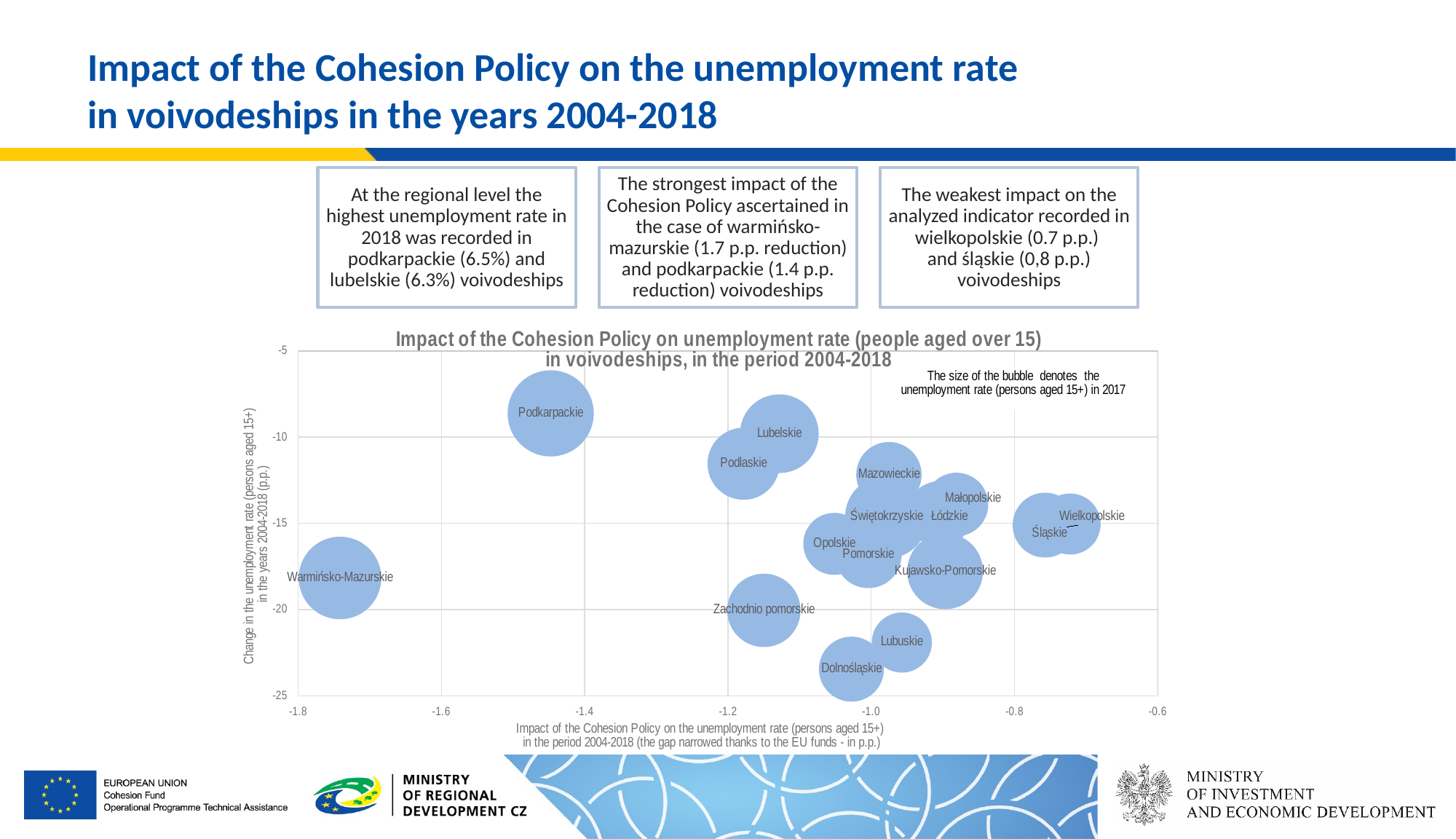

# Impact of the Cohesion Policy on the unemployment rate in voivodeships in the years 2004-2018
At the regional level the highest unemployment rate in 2018 was recorded in podkarpackie (6.5%) and lubelskie (6.3%) voivodeships
The strongest impact of the Cohesion Policy ascertained in the case of warmińsko-mazurskie (1.7 p.p. reduction) and podkarpackie (1.4 p.p. reduction) voivodeships
The weakest impact on the analyzed indicator recorded in wielkopolskie (0.7 p.p.)
and śląskie (0,8 p.p.) voivodeships

### Chart: Impact of the Cohesion Policy on unemployment rate (people aged over 15) in voivodeships, in the period 2004-2018

| Category |  |
|---|---|